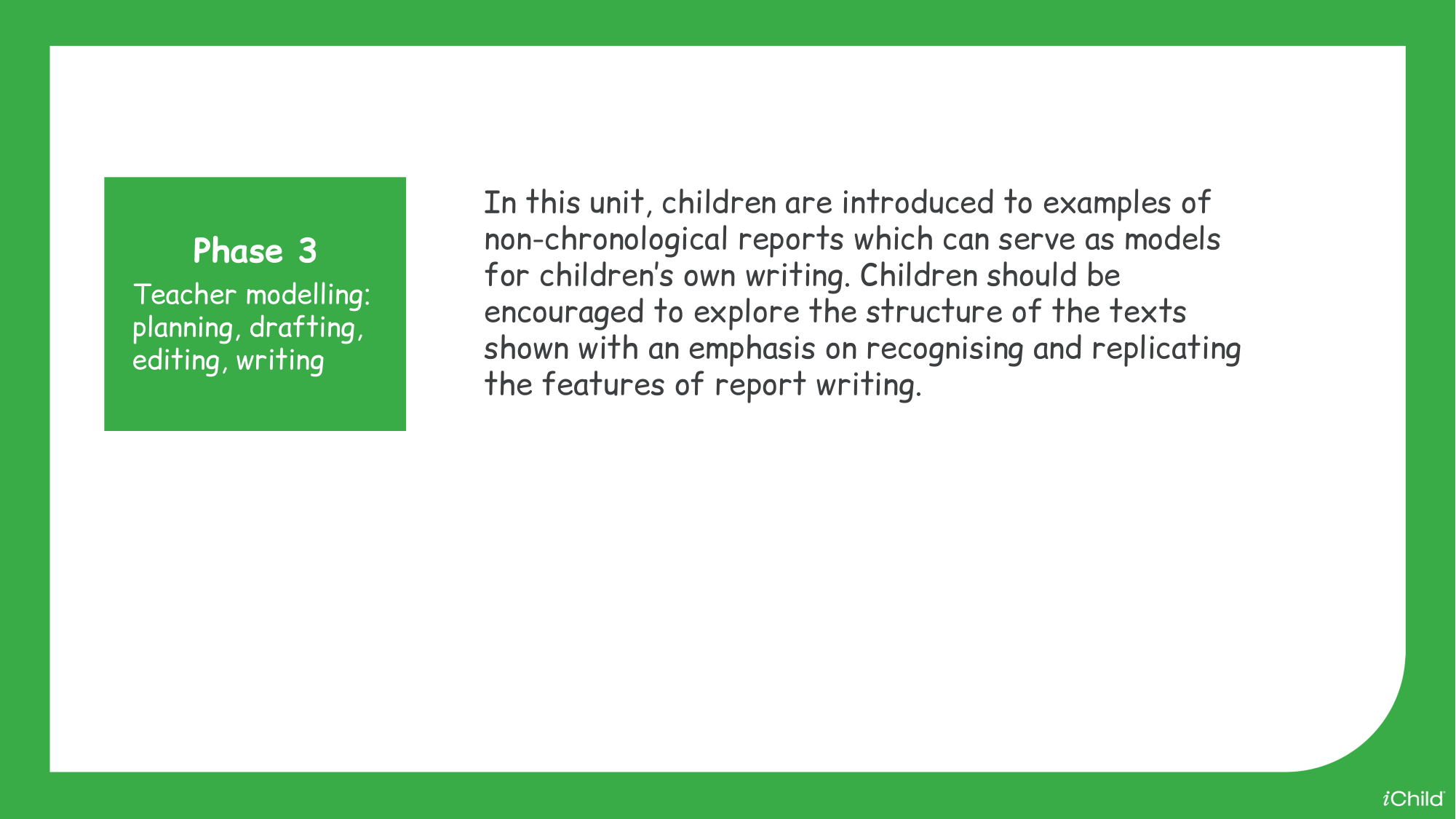

Phase 3
Teacher modelling:
planning, drafting, editing, writing
In this unit, children are introduced to examples of non-chronological reports which can serve as models for children’s own writing. Children should be encouraged to explore the structure of the texts shown with an emphasis on recognising and replicating the features of report writing.